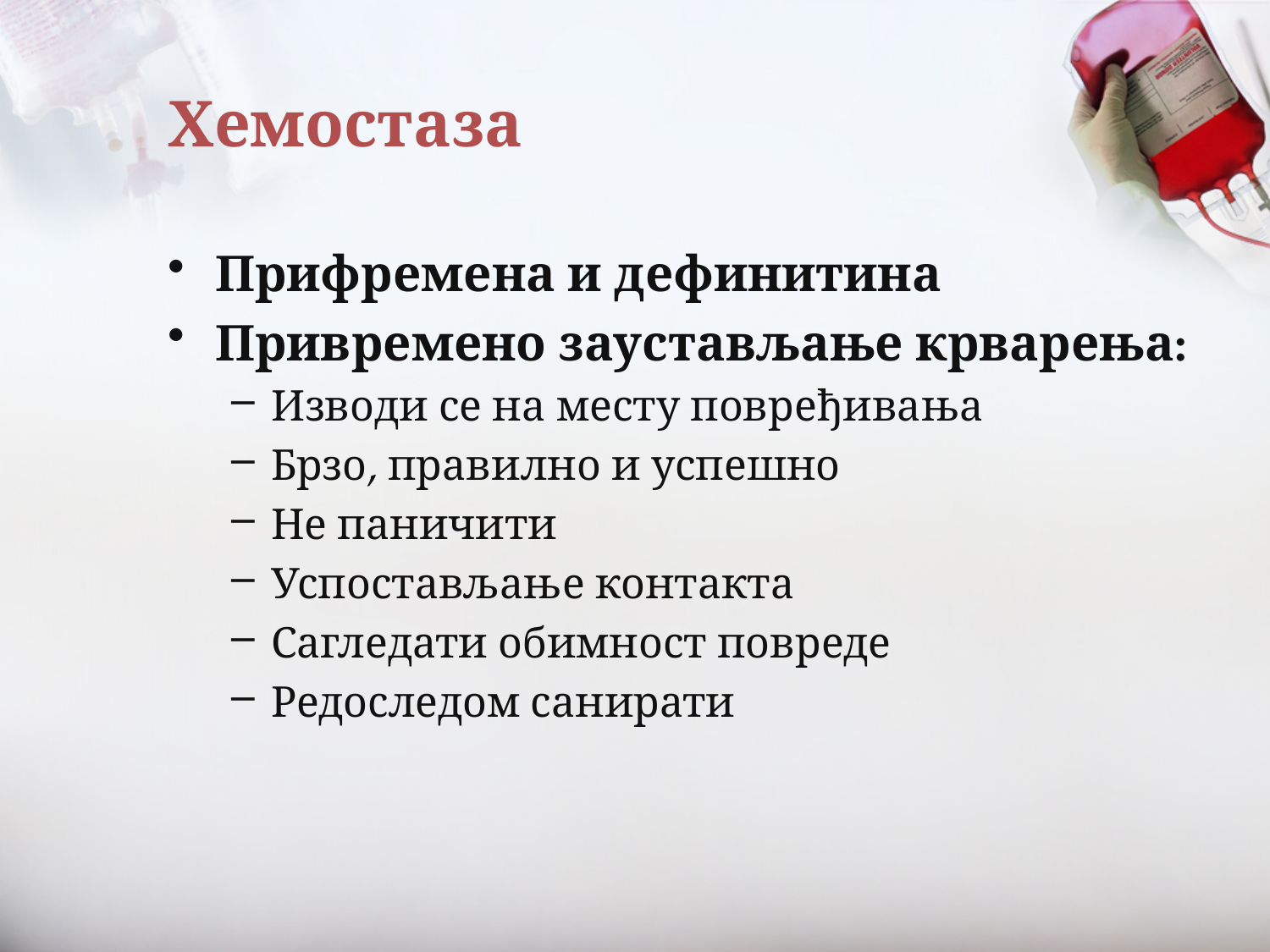

# Хемостаза
Прифремена и дефинитина
Привремено заустављање крварења:
Изводи се на месту повређивања
Брзо, правилно и успешно
Не паничити
Успостављање контакта
Сагледати обимност повреде
Редоследом санирати